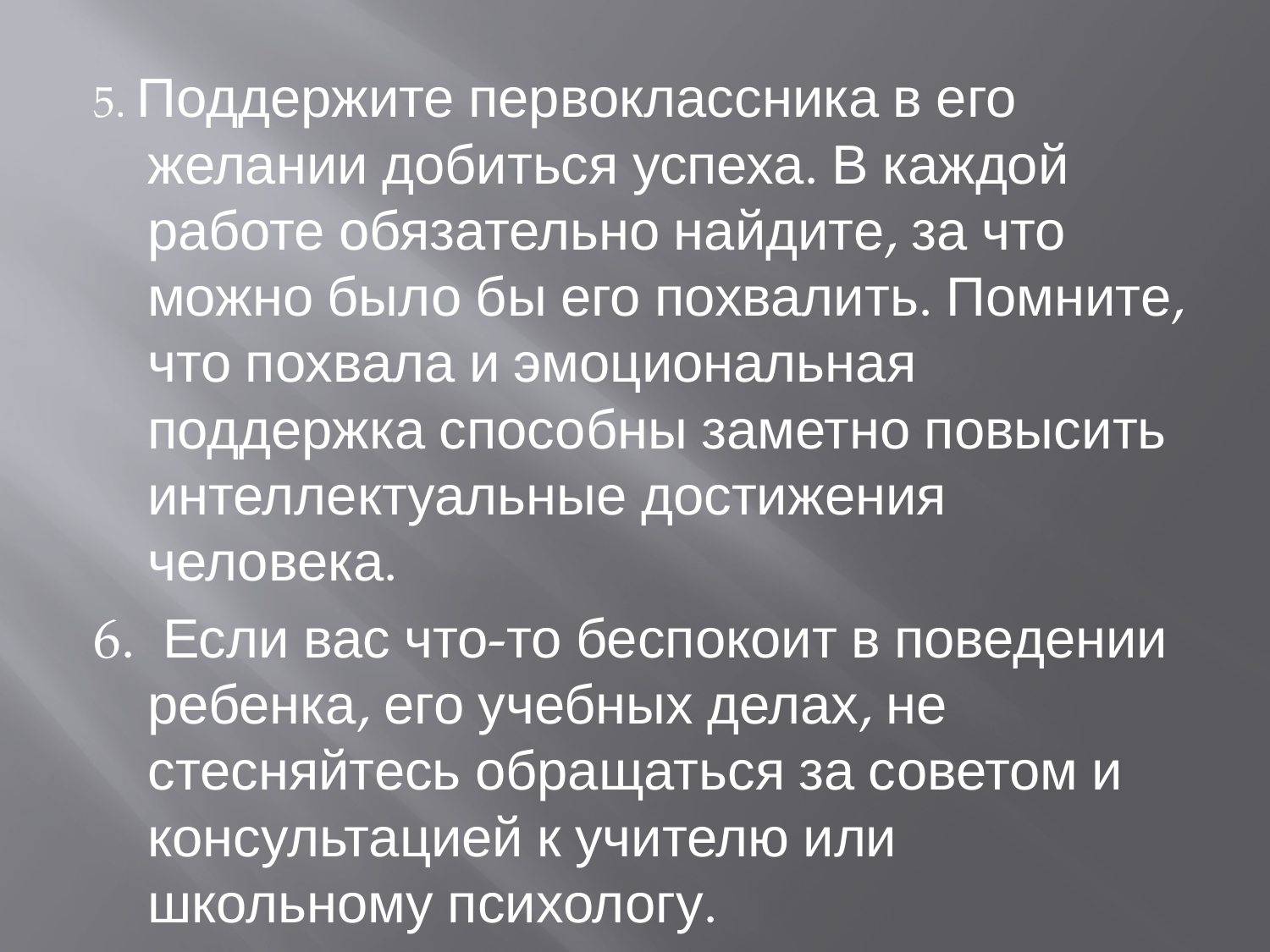

#
5. Поддержите первоклассника в его желании добиться успеха. В каждой работе обязательно найдите, за что можно было бы его похвалить. Помните, что похвала и эмоциональная поддержка способны заметно повысить интеллектуальные достижения человека.
6.  Если вас что-то беспокоит в поведении ребенка, его учебных делах, не стесняйтесь обращаться за советом и консультацией к учителю или школьному психологу.